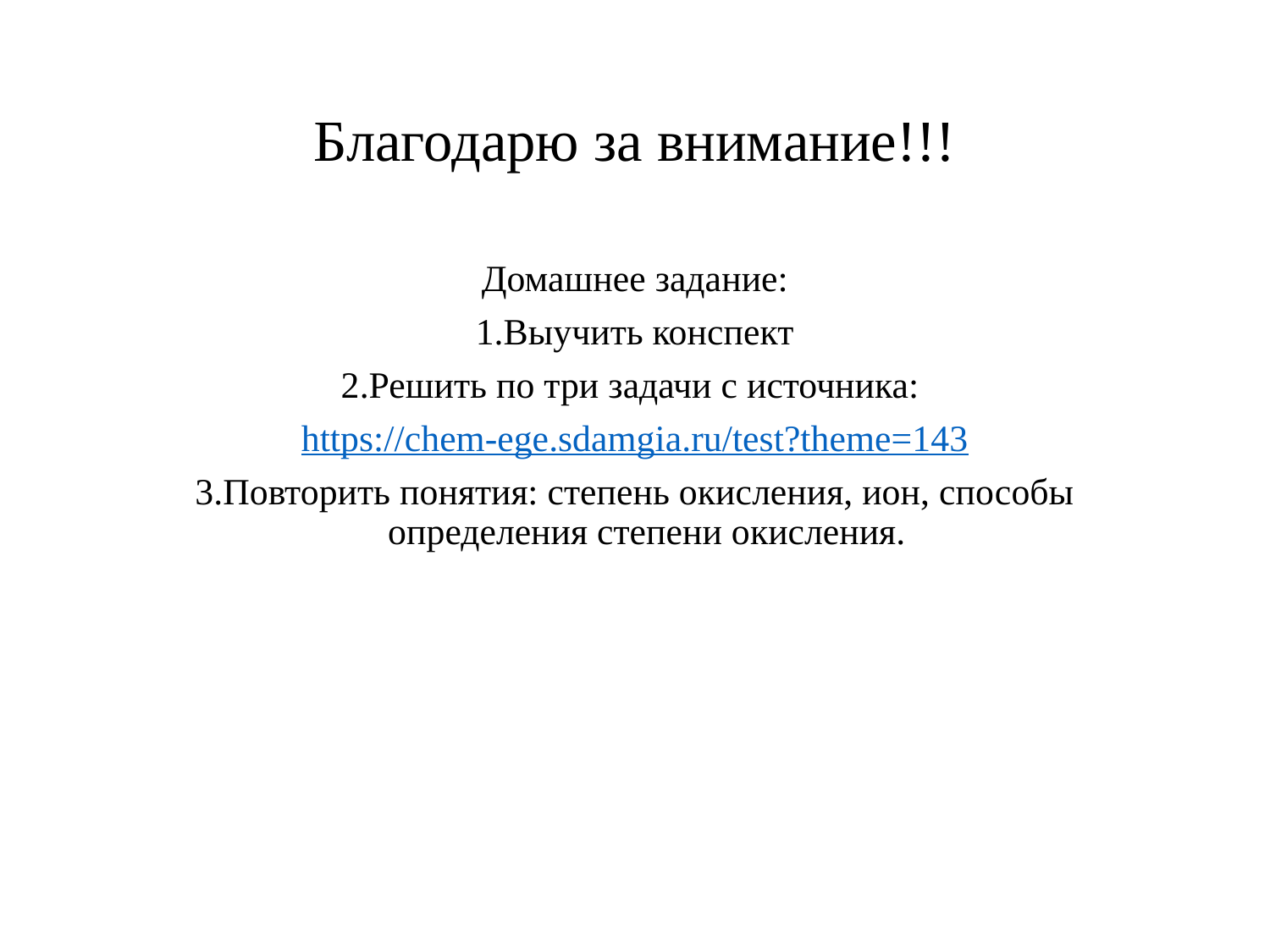

# Благодарю за внимание!!!
Домашнее задание:
1.Выучить конспект
2.Решить по три задачи с источника:
https://chem-ege.sdamgia.ru/test?theme=143
3.Повторить понятия: степень окисления, ион, способы определения степени окисления.